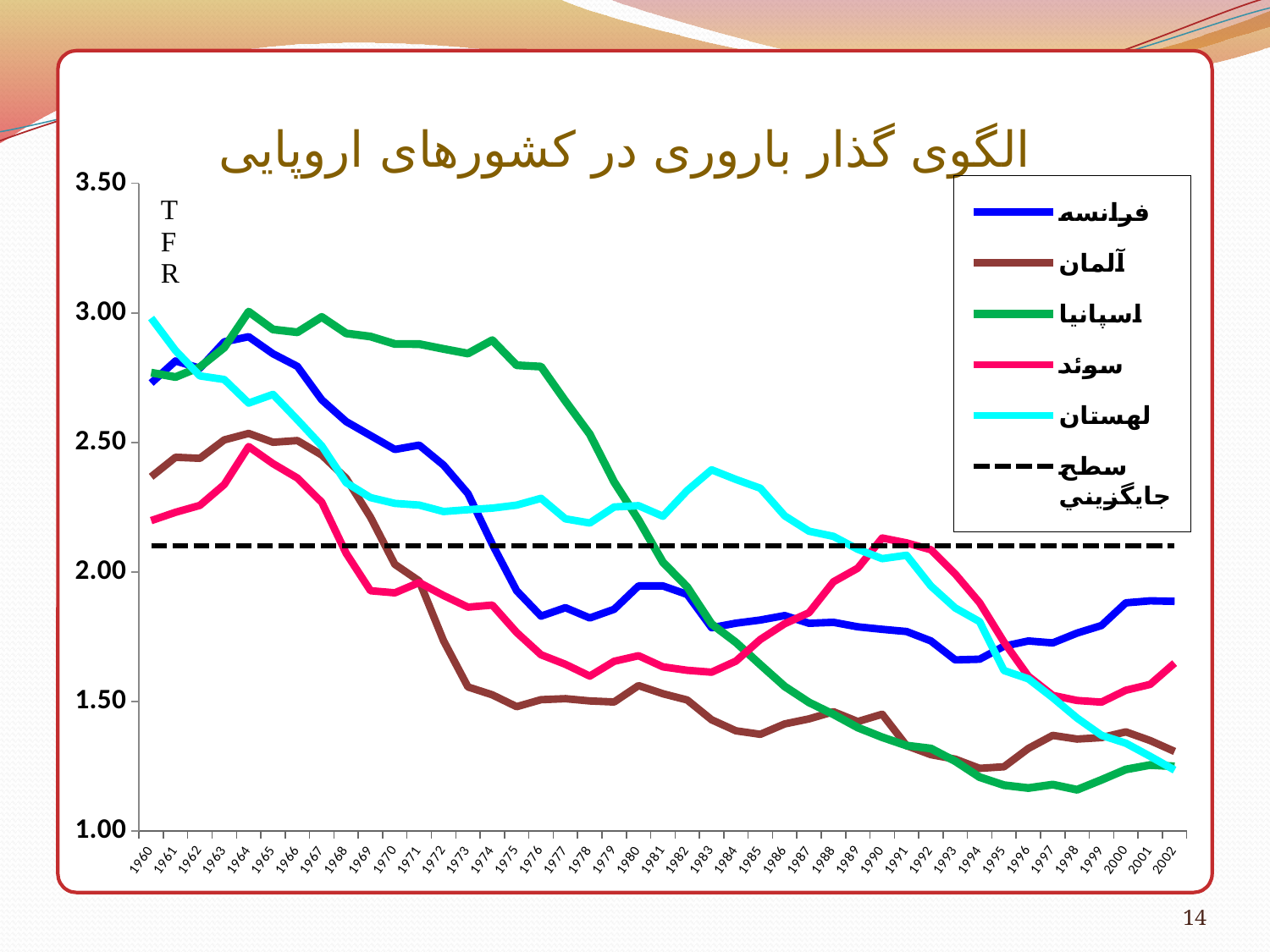

ز
# الگوی گذار باروری در کشورهای اروپایی

### Chart

| Category | فرانسه | آلمان | اسپانيا | سوئد | لهستان | سطح جايگزيني |
|---|---|---|---|---|---|---|
| 1960 | 2.729085 | 2.367384 | 2.769297 | 2.198267 | 2.98 | 2.1 |
| 1961 | 2.814422999999954 | 2.4428039999999767 | 2.7523569999999977 | 2.2306049999999997 | 2.8545879999999997 | 2.1 |
| 1962 | 2.786225 | 2.4387159999999977 | 2.7908659999999967 | 2.257085 | 2.7568379999999997 | 2.1 |
| 1963 | 2.88828 | 2.5096609999999977 | 2.8661699999999977 | 2.3375029999999977 | 2.74288 | 2.1 |
| 1964 | 2.907936 | 2.5348609999999967 | 3.004715 | 2.484005 | 2.6518519999999977 | 2.1 |
| 1965 | 2.8422249999999987 | 2.500733 | 2.935885999999948 | 2.4181659999999967 | 2.685491 | 2.1 |
| 1966 | 2.793425 | 2.507274 | 2.9250799999999977 | 2.3625609999999977 | 2.587402 | 2.1 |
| 1967 | 2.66444 | 2.4515409999999767 | 2.984351 | 2.269319 | 2.4865569999999977 | 2.1 |
| 1968 | 2.5805300000000417 | 2.361588 | 2.920887 | 2.0722349999999987 | 2.344702 | 2.1 |
| 1969 | 2.526649999999951 | 2.211535 | 2.908698 | 1.927538 | 2.287245 | 2.1 |
| 1970 | 2.4728799999999445 | 2.02933 | 2.8800079999999997 | 1.9195789999999955 | 2.2647960000000458 | 2.1 |
| 1971 | 2.4896579999999977 | 1.9652880000000001 | 2.8796069999999507 | 1.9594969999999938 | 2.258307 | 2.1 |
| 1972 | 2.4122909999999727 | 1.734650000000005 | 2.8608399999999987 | 1.9093639999999938 | 2.233439 | 2.1 |
| 1973 | 2.3026099999999508 | 1.556372 | 2.84319 | 1.864273 | 2.240516000000039 | 2.1 |
| 1974 | 2.1071910000000678 | 1.525963999999979 | 2.894532 | 1.872184 | 2.246578 | 2.1 |
| 1975 | 1.9275899999999955 | 1.480305 | 2.797773 | 1.766658000000006 | 2.258153 | 2.1 |
| 1976 | 1.8295949999999774 | 1.507256 | 2.7925459999999767 | 1.680496 | 2.28441 | 2.1 |
| 1977 | 1.8622830000000001 | 1.511153 | 2.6596359999999977 | 1.643757 | 2.205357 | 2.1 |
| 1978 | 1.822445 | 1.502452 | 2.5316339999999977 | 1.59828 | 2.1891370000000476 | 2.1 |
| 1979 | 1.855983 | 1.498358 | 2.3476429999999575 | 1.65525 | 2.250928 | 2.1 |
| 1980 | 1.9461500000000174 | 1.5615649999999783 | 2.200962 | 1.676999 | 2.255913 | 2.1 |
| 1981 | 1.94619 | 1.530083 | 2.037622 | 1.633918 | 2.2150989999999977 | 2.1 |
| 1982 | 1.913232999999996 | 1.506136 | 1.942306 | 1.620696 | 2.3143829999999967 | 2.1 |
| 1983 | 1.7849979999999999 | 1.4296399999999736 | 1.7993649999999846 | 1.613206 | 2.3944669999999544 | 2.1 |
| 1984 | 1.80243 | 1.3871239999999998 | 1.728284000000004 | 1.656079 | 2.3572529999999507 | 2.1 |
| 1985 | 1.814632 | 1.3735239999999918 | 1.642257000000026 | 1.7395029999999998 | 2.323264 | 2.1 |
| 1986 | 1.831848 | 1.4137419999999763 | 1.558383 | 1.800234 | 2.216774 | 2.1 |
| 1987 | 1.802002 | 1.4332289999999772 | 1.496607 | 1.843027 | 2.157286 | 2.1 |
| 1988 | 1.8057919999999774 | 1.4606959999999998 | 1.4508229999999998 | 1.9621970000000137 | 2.137385 | 2.1 |
| 1989 | 1.788380000000006 | 1.4227639999999808 | 1.3996359999999999 | 2.014715 | 2.08772600000004 | 2.1 |
| 1990 | 1.7788100000000044 | 1.4511929999999822 | 1.362281 | 2.131094 | 2.051334 | 2.1 |
| 1991 | 1.7701959999999999 | 1.3297689999999998 | 1.3303 | 2.1122449999999575 | 2.064563 | 2.1 |
| 1992 | 1.7339209999999792 | 1.2951619999999817 | 1.318755 | 2.085751 | 1.9458849999999952 | 2.1 |
| 1993 | 1.66068 | 1.2777419999999822 | 1.2698029999999998 | 1.992166 | 1.86113 | 2.1 |
| 1994 | 1.6633289999999998 | 1.242227 | 1.208305 | 1.881467 | 1.808268 | 2.1 |
| 1995 | 1.7136179999999999 | 1.248549 | 1.177307 | 1.7294099999999846 | 1.619737 | 2.1 |
| 1996 | 1.7338679999999898 | 1.318945 | 1.166276 | 1.5977709999999998 | 1.5879029999999998 | 2.1 |
| 1997 | 1.7263289999999998 | 1.3694259999999998 | 1.179608 | 1.5237909999999801 | 1.515012 | 2.1 |
| 1998 | 1.764233000000004 | 1.355319 | 1.159805 | 1.5042039999999999 | 1.4363359999999998 | 2.1 |
| 1999 | 1.7934669999999855 | 1.360962 | 1.197885 | 1.4977489999999998 | 1.3697219999999803 | 2.1 |
| 2000 | 1.8809639999999999 | 1.383005 | 1.2379629999999817 | 1.5436289999999808 | 1.339247 | 2.1 |
| 2001 | 1.8886470000000177 | 1.3494789999999999 | 1.255242 | 1.566226 | 1.2885609999999998 | 2.1 |
| 2002 | 1.886756 | 1.307389 | 1.25 | 1.64837 | 1.2355459999999998 | 2.1 |
14